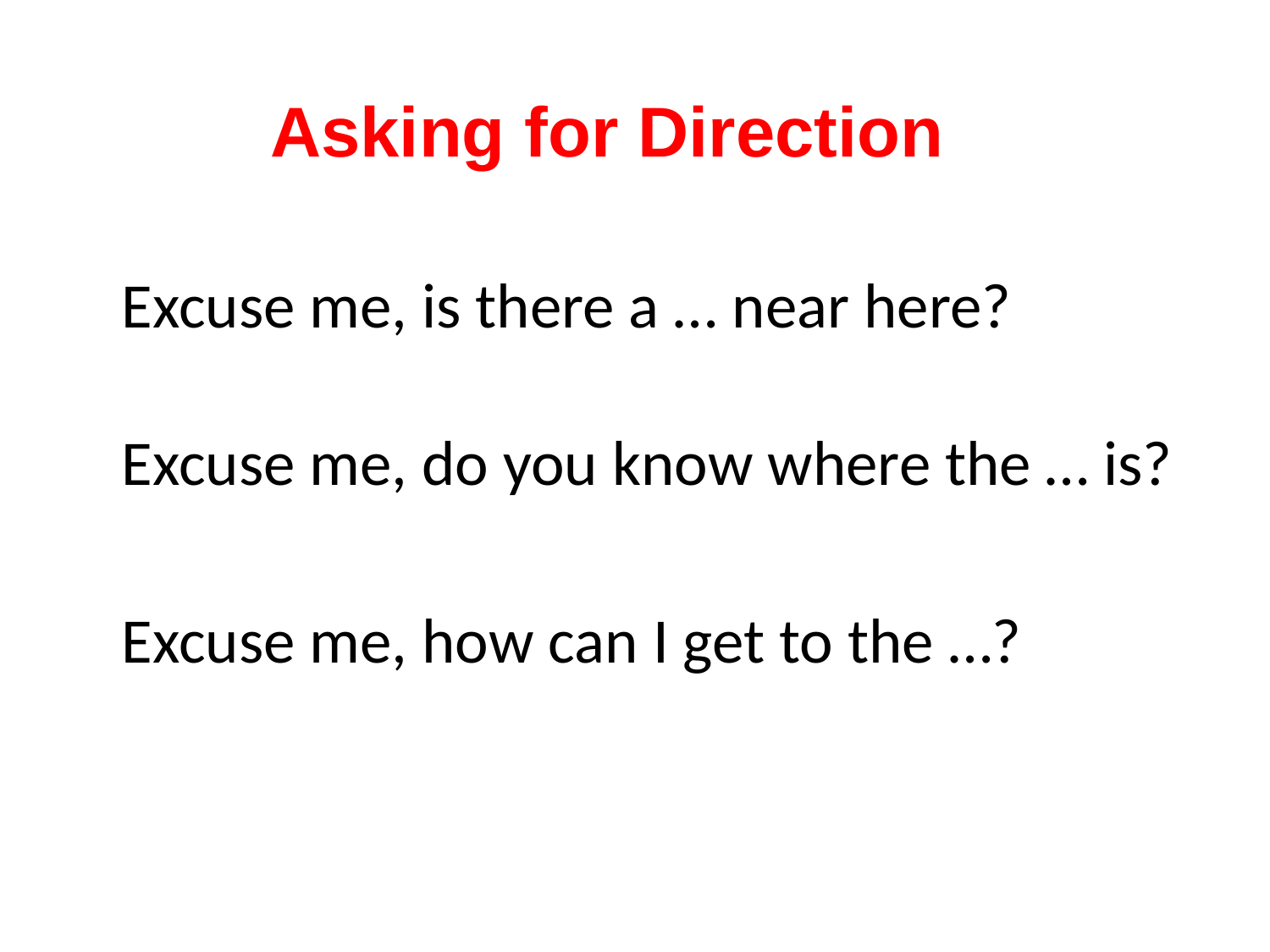

# Asking for Direction
Excuse me, is there a … near here?

Excuse me, do you know where the … is?

Excuse me, how can I get to the …?